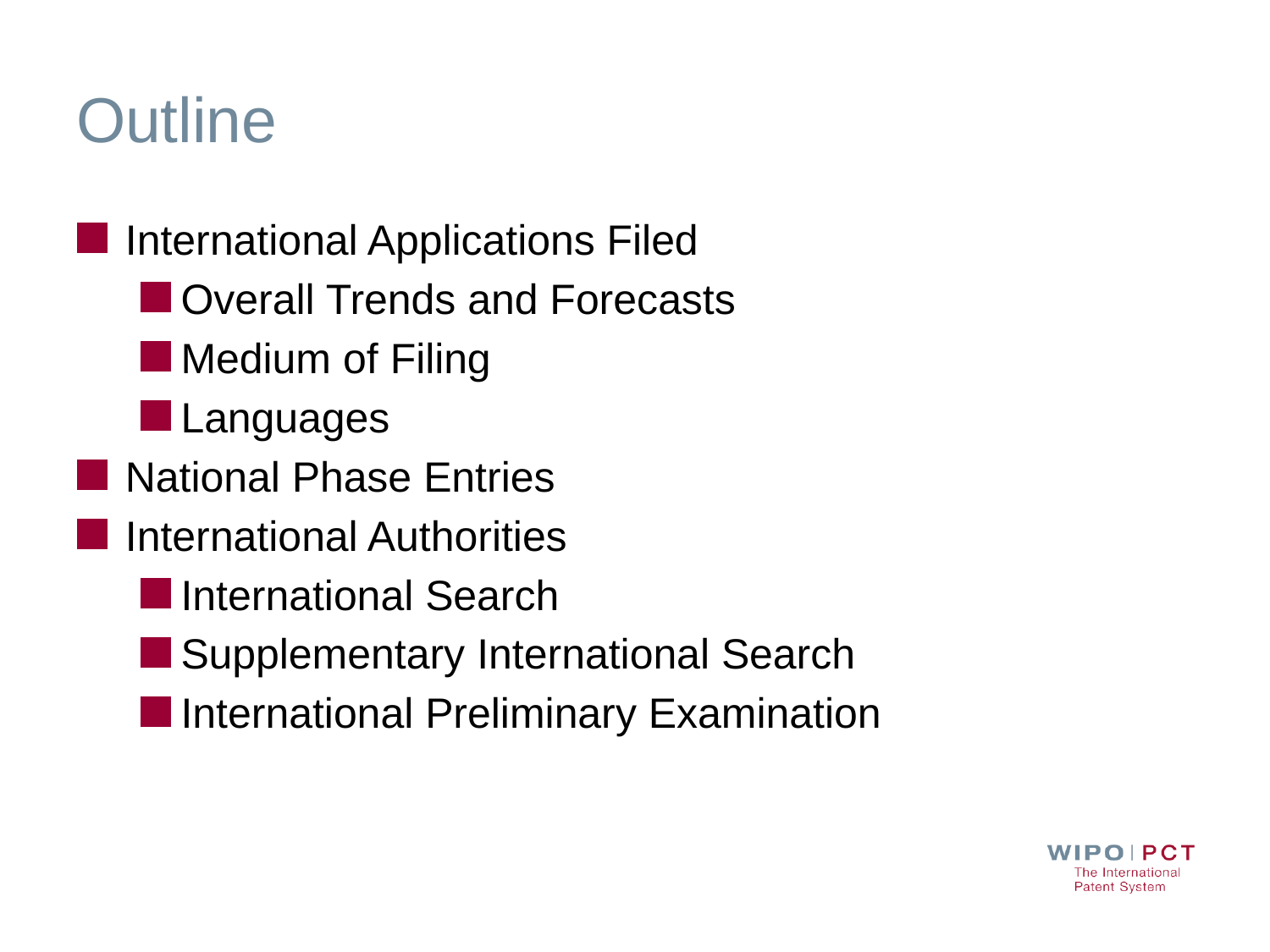

# Outline
International Applications Filed
Overall Trends and Forecasts
Medium of Filing
Languages
National Phase Entries
International Authorities
International Search
Supplementary International Search
International Preliminary Examination